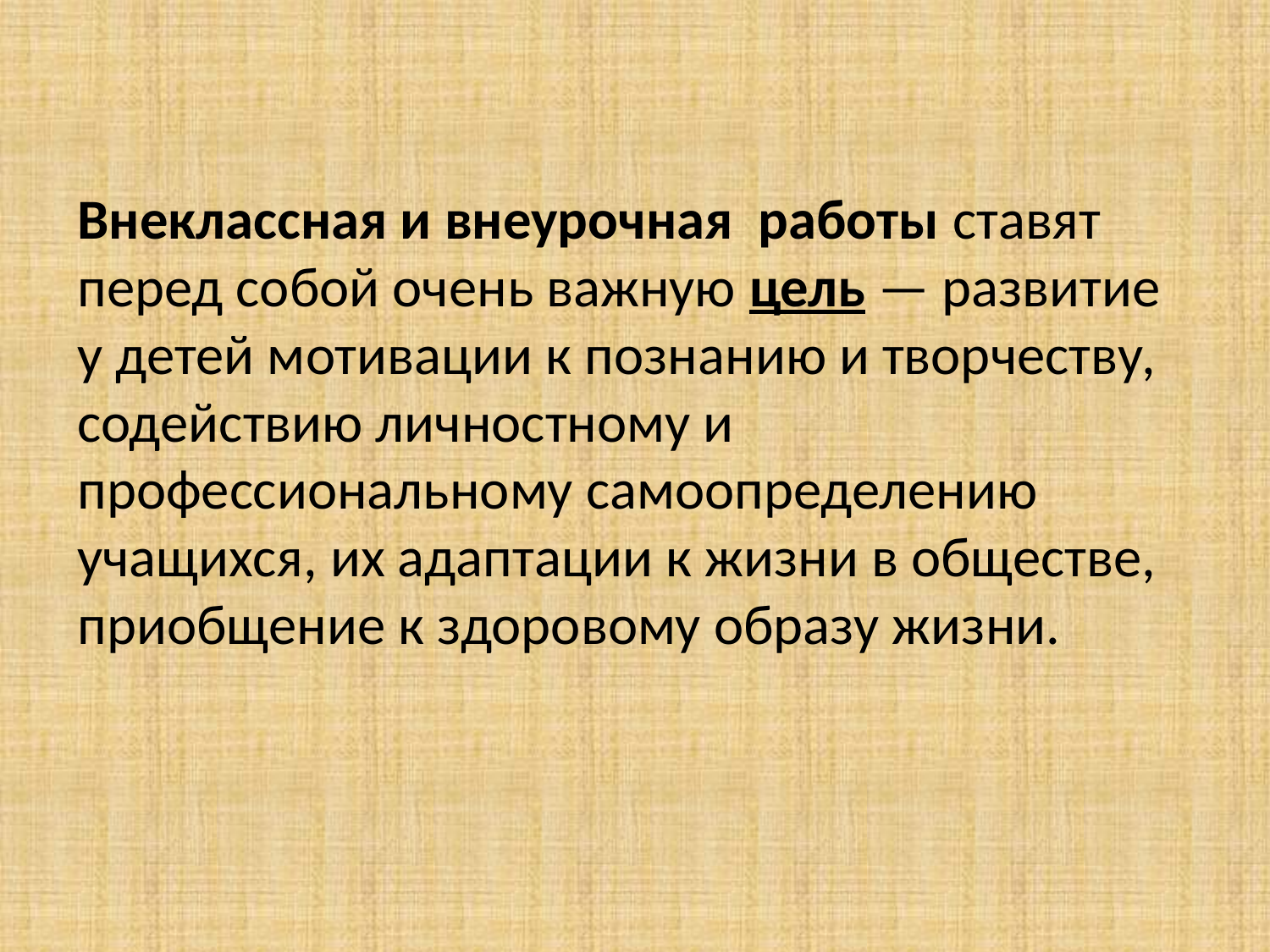

#
Внеклассная и внеурочная  работы ставят перед собой очень важную цель — развитие у детей мотивации к познанию и творчеству, содействию личностному и профессиональному самоопределению учащихся, их адаптации к жизни в обществе, приобщение к здоровому образу жизни.